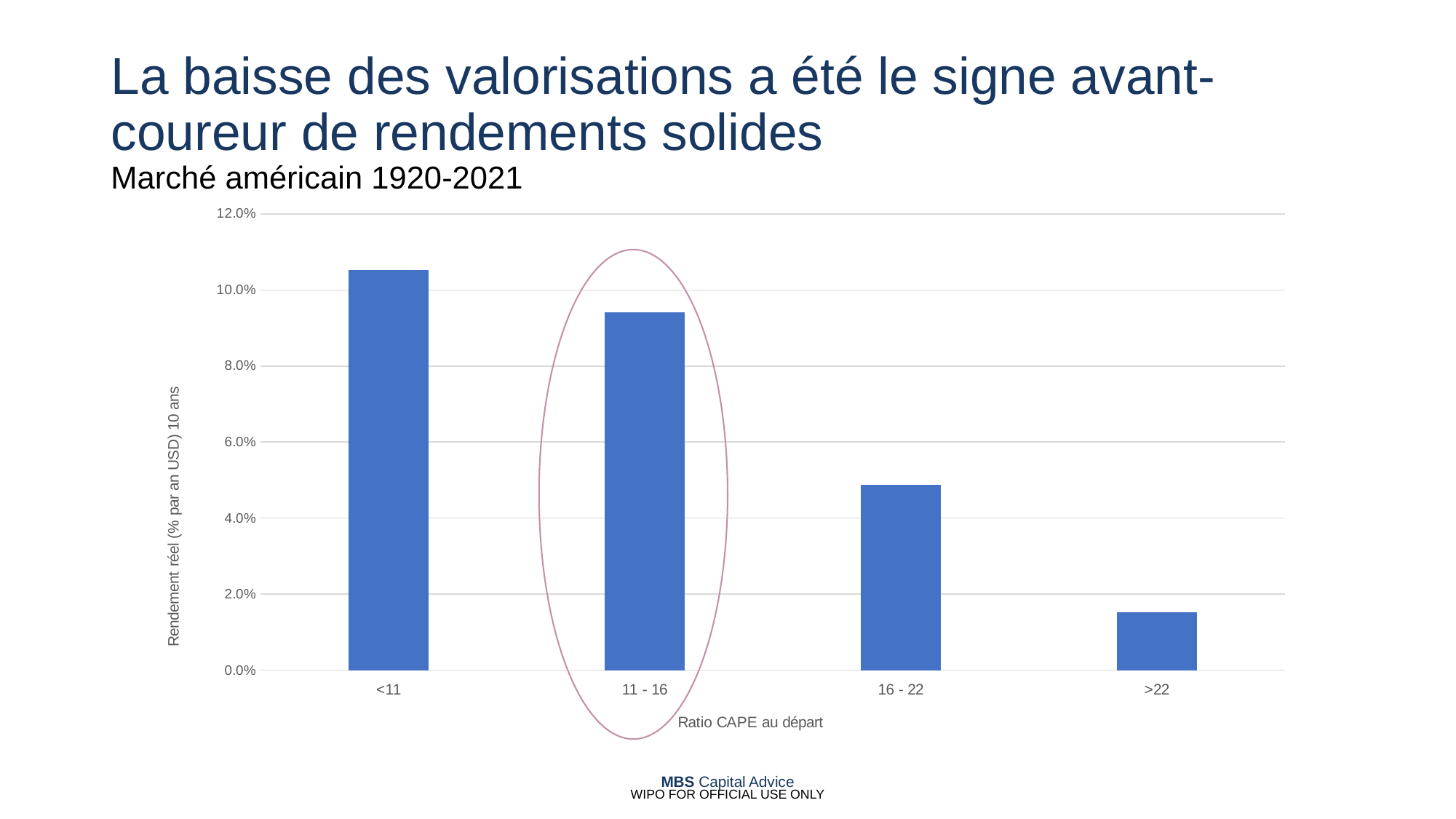

# La baisse des valorisations a été le signe avant-coureur de rendements solides Marché américain 1920-2021

### Chart

| Category |  |
|---|---|
| <11 | 0.1051489539911321 |
| 11 - 16 | 0.09407588629677187 |
| 16 - 22 | 0.04868936460655043 |
| >22 | 0.01516629144470742 |
MBS Capital Advice